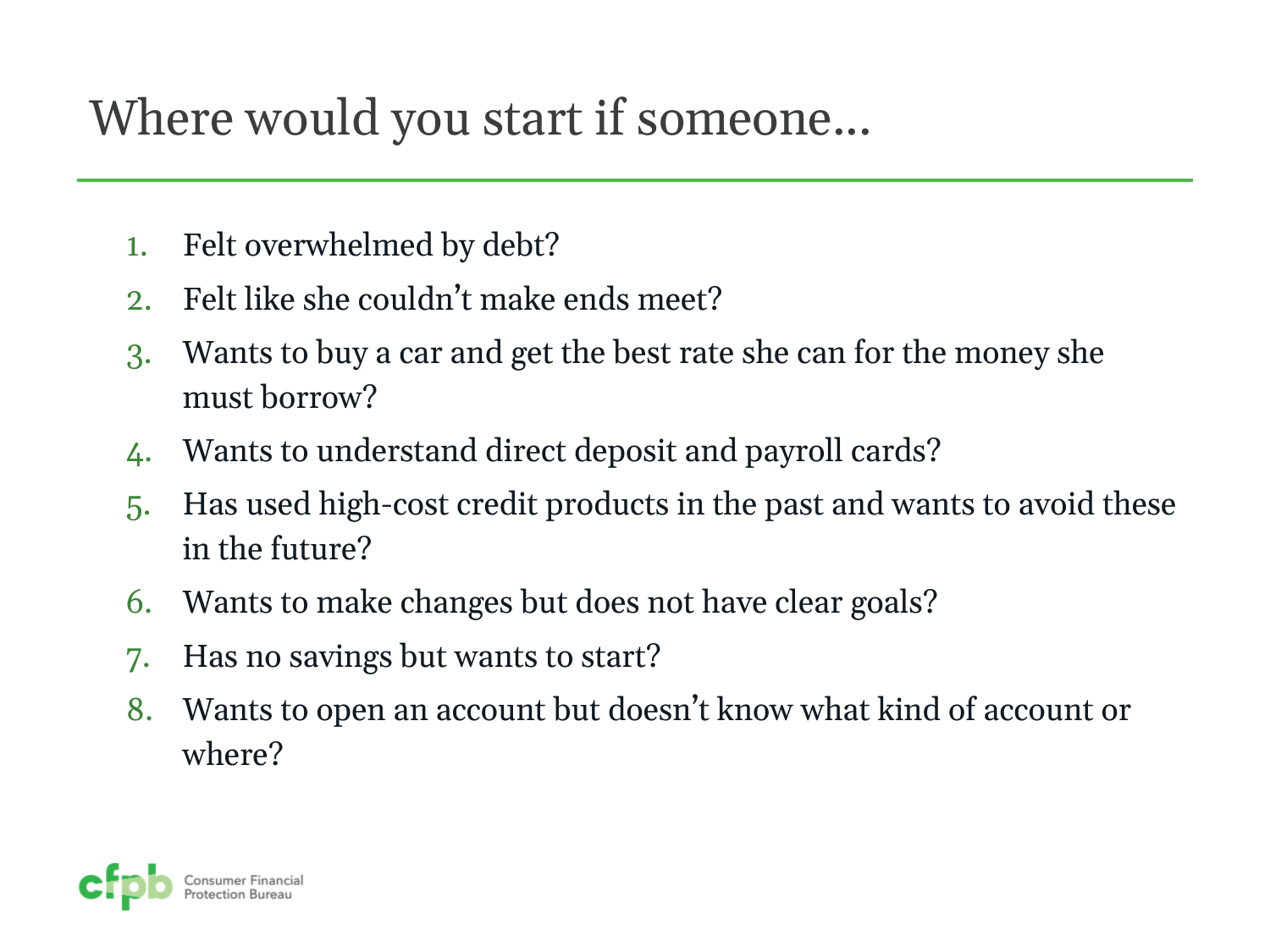

# Where would you start if someone...
Felt overwhelmed by debt?
Felt like she couldn’t make ends meet?
Wants to buy a car and get the best rate she can for the money she must borrow?
Wants to understand direct deposit and payroll cards?
Has used high-cost credit products in the past and wants to avoid these in the future?
Wants to make changes but does not have clear goals?
Has no savings but wants to start?
Wants to open an account but doesn’t know what kind of account or where?